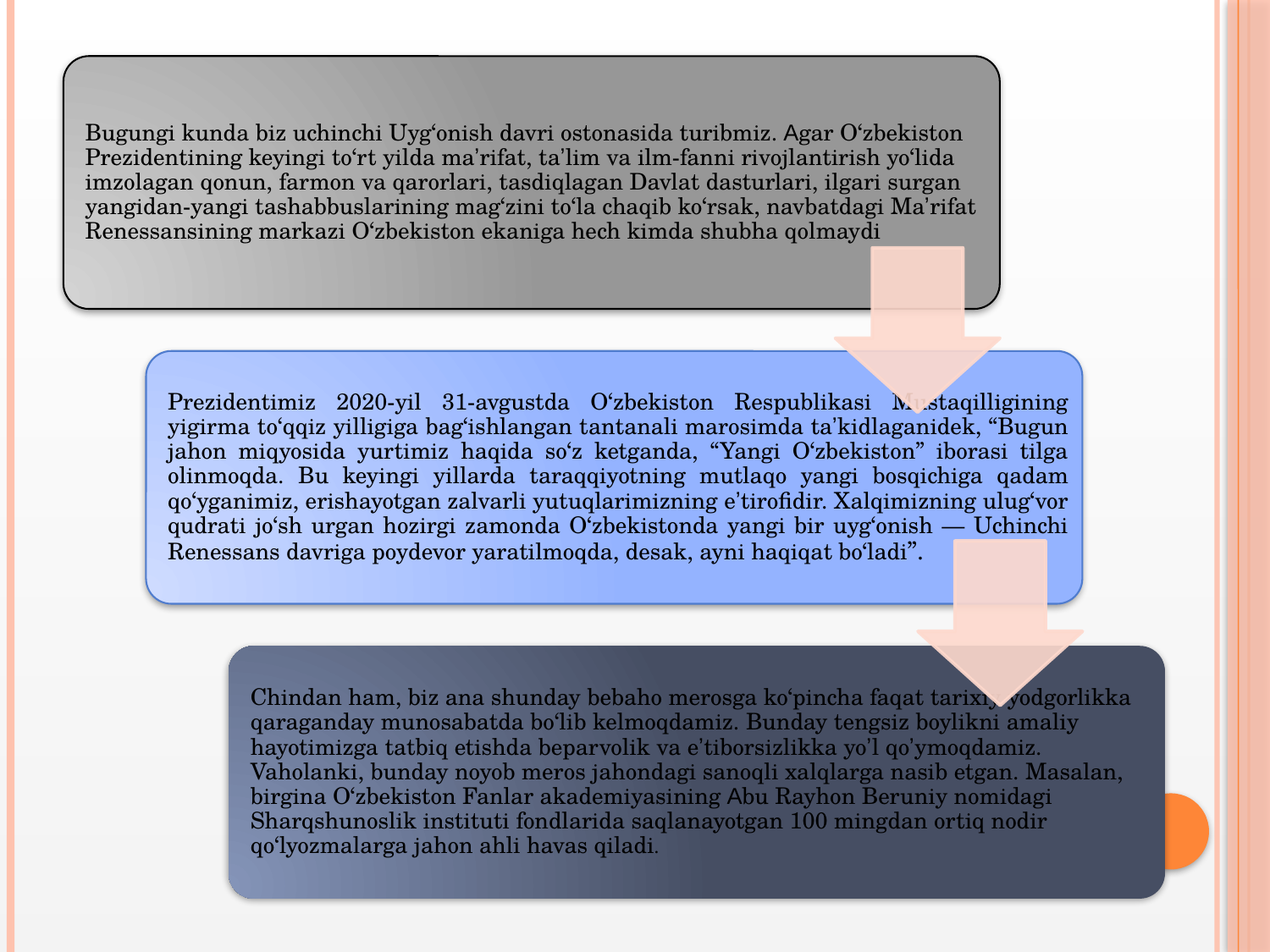

Bugungi kunda biz uchinchi Uyg‘onish davri ostonasida turibmiz. Аgar O‘zbekiston Prezidentining keyingi to‘rt yilda maʼrifat, taʼlim va ilm-fanni rivojlantirish yo‘lida imzolagan qonun, farmon va qarorlari, tasdiqlagan Davlat dasturlari, ilgari surgan yangidan-yangi tashabbuslarining mag‘zini to‘la chaqib ko‘rsak, navbatdagi Maʼrifat Renessansining markazi O‘zbekiston ekaniga hech kimda shubha qolmaydi
Prezidentimiz 2020-yil 31-avgustda O‘zbekiston Respublikasi Mustaqilligining yigirma to‘qqiz yilligiga bag‘ishlangan tantanali marosimda taʼkidlaganidek, “Bugun jahon miqyosida yurtimiz haqida so‘z ketganda, “Yangi O‘zbekiston” iborasi tilga olinmoqda. Bu keyingi yillarda taraqqiyotning mutlaqo yangi bosqichiga qadam qo‘yganimiz, erishayotgan zalvarli yutuqlarimizning eʼtirofidir. Xalqimizning ulug‘vor qudrati jo‘sh urgan hozirgi zamonda O‘zbekistonda yangi bir uyg‘onish — Uchinchi Renessans davriga poydevor yaratilmoqda, desak, ayni haqiqat bo‘ladi”.
Chindan ham, biz ana shunday bebaho merosga ko‘pincha faqat tarixiy yodgorlikka qaraganday munosabatda bo‘lib kelmoqdamiz. Bunday tengsiz boylikni amaliy hayotimizga tatbiq etishda beparvolik va eʼtiborsizlikka yoʼl qoʼymoqdamiz. Vaholanki, bunday noyob meros jahondagi sanoqli xalqlarga nasib etgan. Masalan, birgina O‘zbekiston Fanlar akademiyasining Аbu Rayhon Beruniy nomidagi Sharqshunoslik instituti fondlarida saqlanayotgan 100 mingdan ortiq nodir qo‘lyozmalarga jahon ahli havas qiladi.